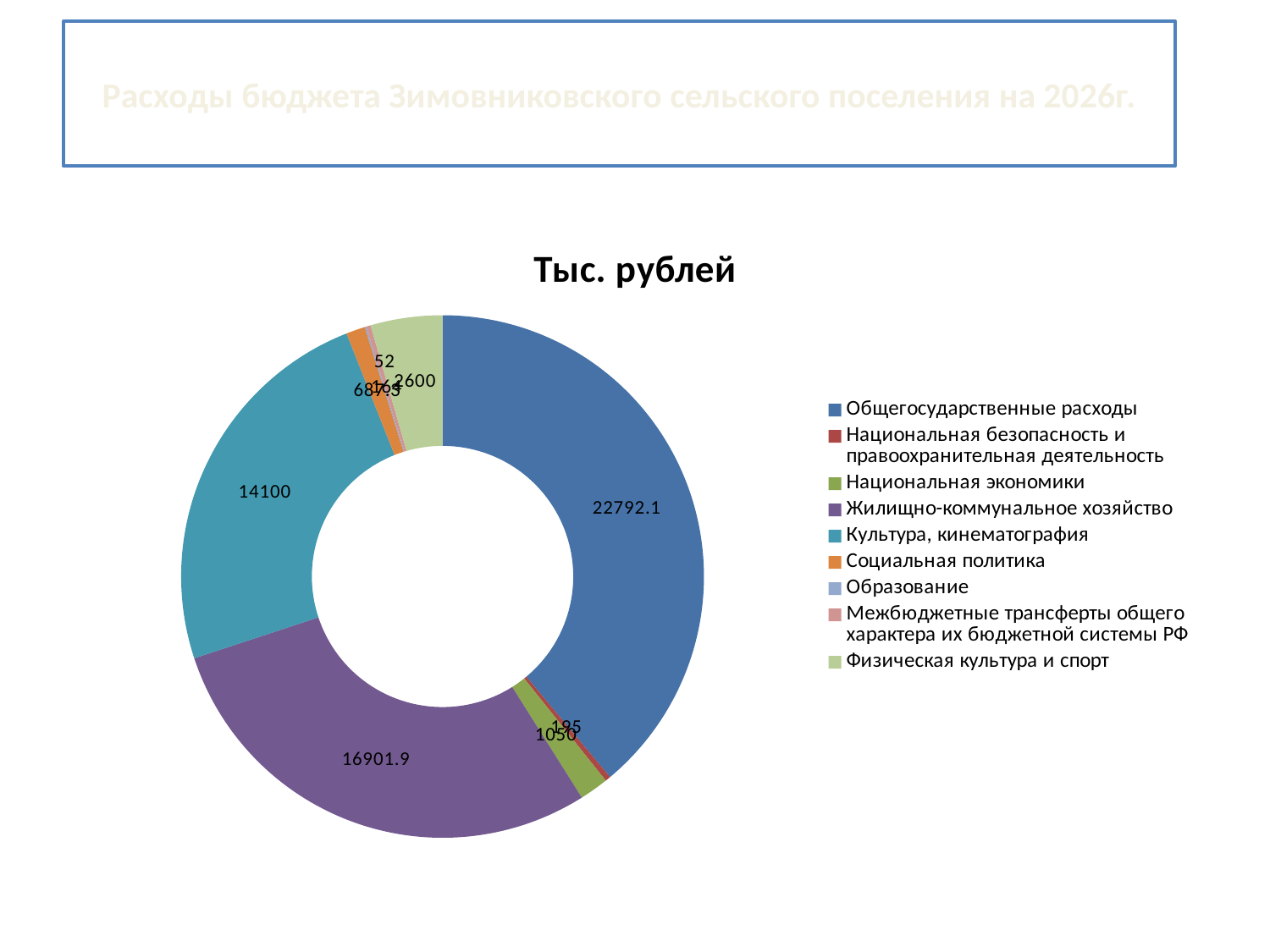

# Расходы бюджета Зимовниковского сельского поселения на 2026г.

### Chart: Тыс. рублей

| Category | Продажи |
|---|---|
| Общегосударственные расходы | 22792.1 |
| Национальная безопасность и правоохранительная деятельность | 195.0 |
| Национальная экономики | 1050.0 |
| Жилищно-коммунальное хозяйство | 16901.9 |
| Культура, кинематография | 14100.0 |
| Социальная политика | 687.3 |
| Образование | 52.0 |
| Межбюджетные трансферты общего характера их бюджетной системы РФ | 164.0 |
| Физическая культура и спорт | 2600.0 |